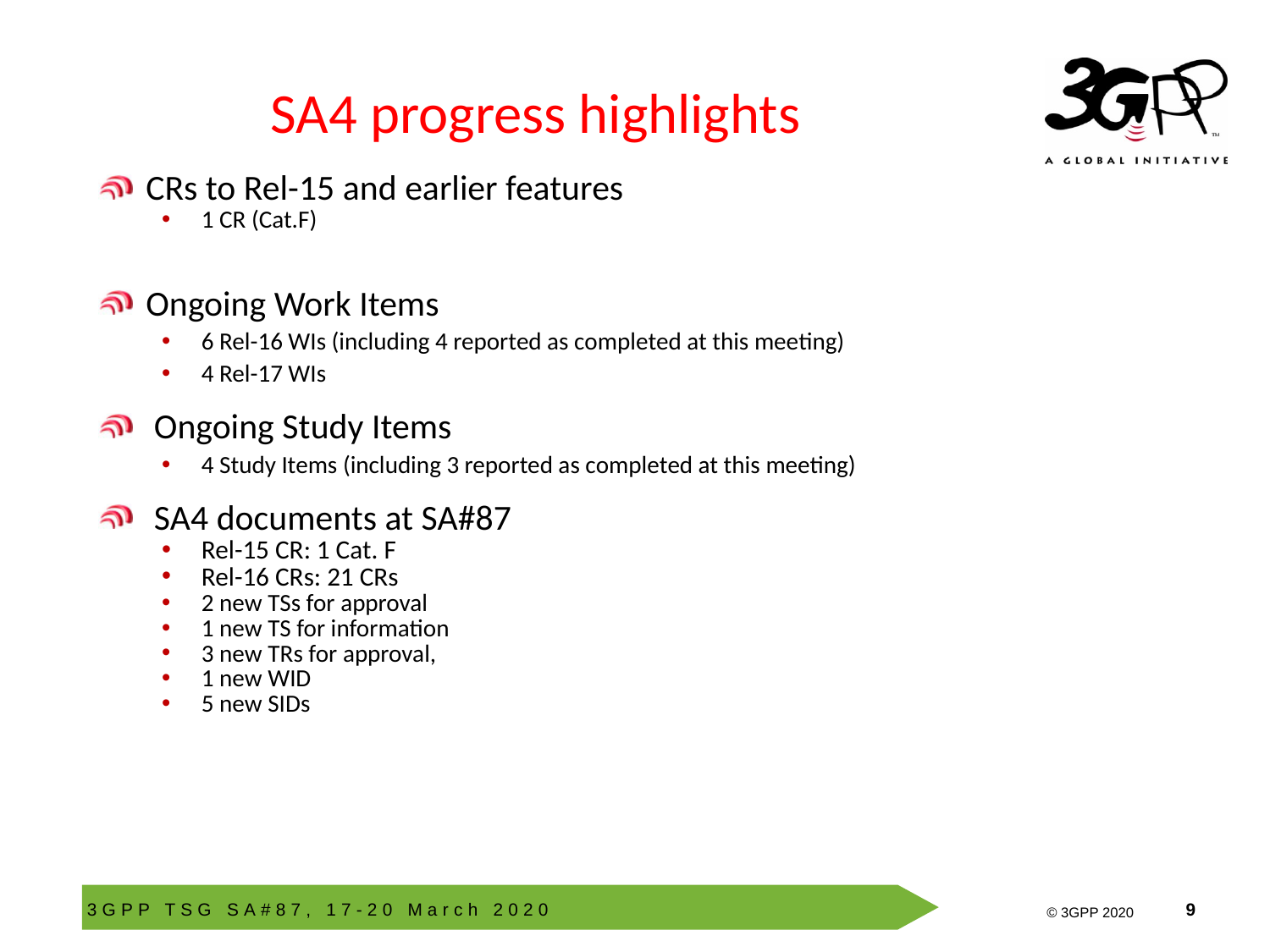

# SA4 progress highlights
CRs to Rel-15 and earlier features
1 CR (Cat.F)

Ongoing Work Items
6 Rel-16 WIs (including 4 reported as completed at this meeting)
4 Rel-17 WIs
 Ongoing Study Items
4 Study Items (including 3 reported as completed at this meeting)
 SA4 documents at SA#87
Rel-15 CR: 1 Cat. F
Rel-16 CRs: 21 CRs
2 new TSs for approval
1 new TS for information
3 new TRs for approval,
1 new WID
5 new SIDs